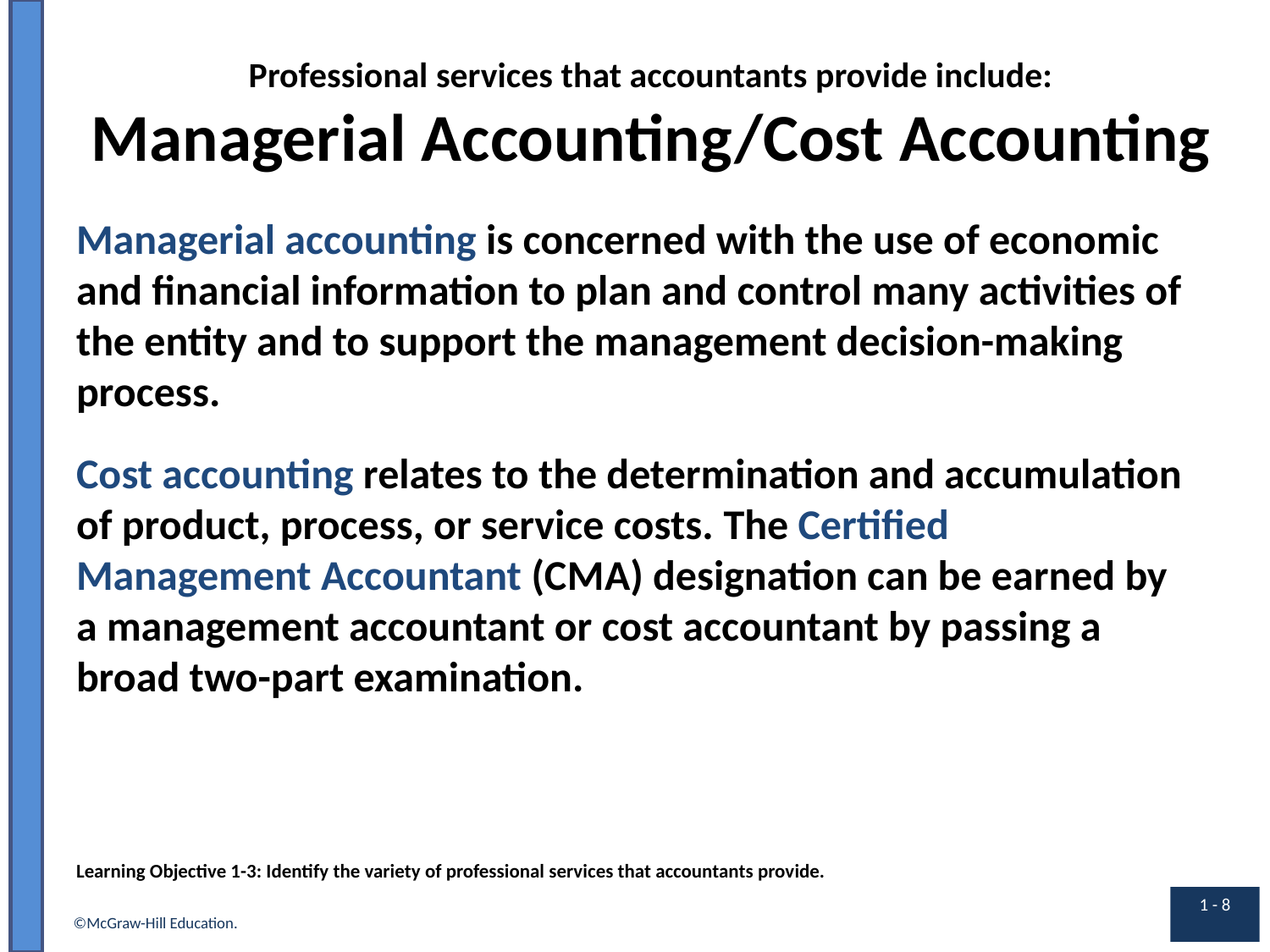

# Professional services that accountants provide include: Managerial Accounting/Cost Accounting
Managerial accounting is concerned with the use of economic and financial information to plan and control many activities of the entity and to support the management decision-making process.
Cost accounting relates to the determination and accumulation of product, process, or service costs. The Certified Management Accountant (C M A) designation can be earned by a management accountant or cost accountant by passing a broad two-part examination.
Learning Objective 1-3: Identify the variety of professional services that accountants provide.